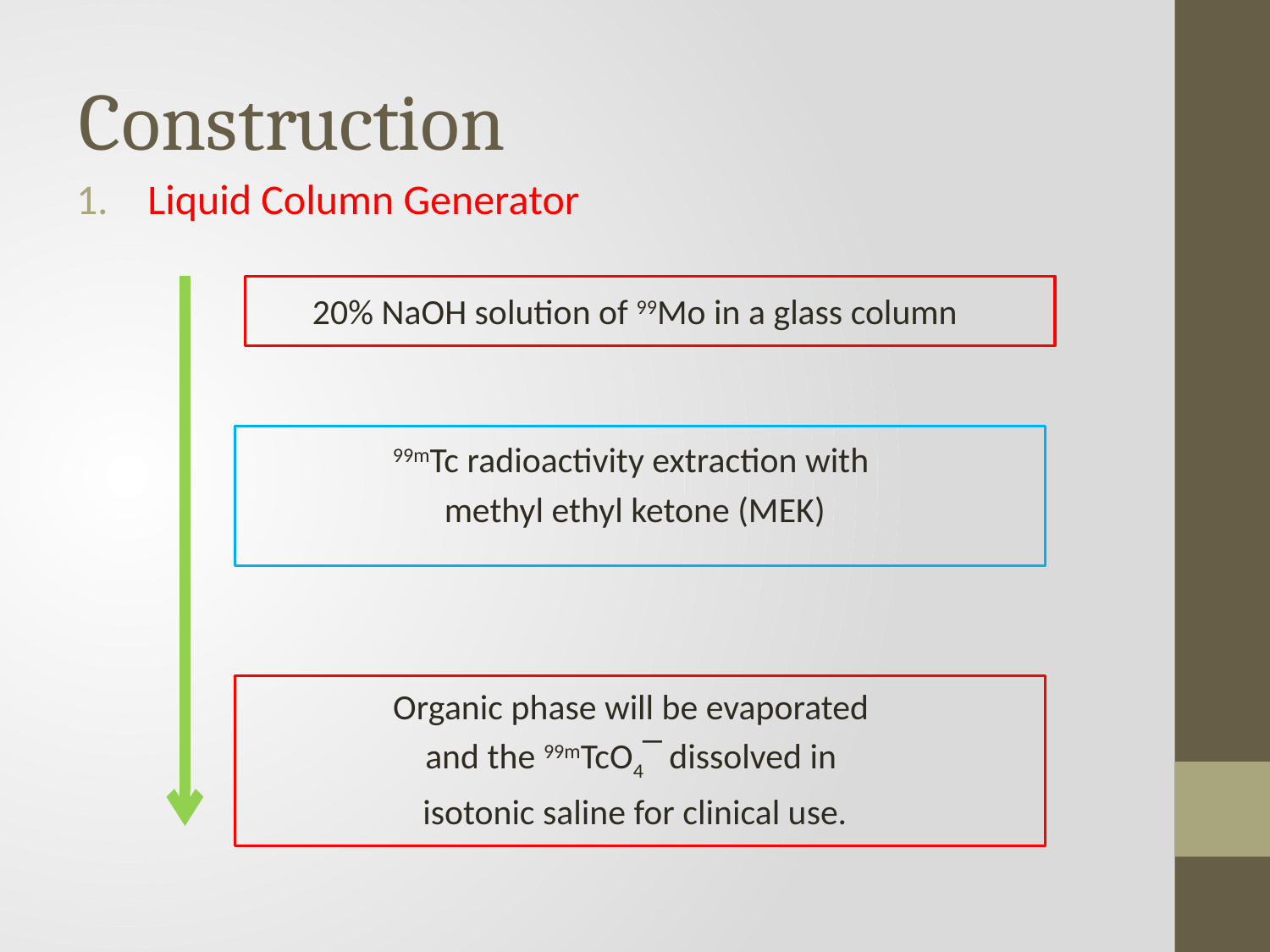

# Construction
Liquid Column Generator

20% NaOH solution of 99Mo in a glass column

99mTc radioactivity extraction with
methyl ethyl ketone (MEK)

Organic phase will be evaporated
and the 99mTcO4‾ dissolved in
isotonic saline for clinical use.